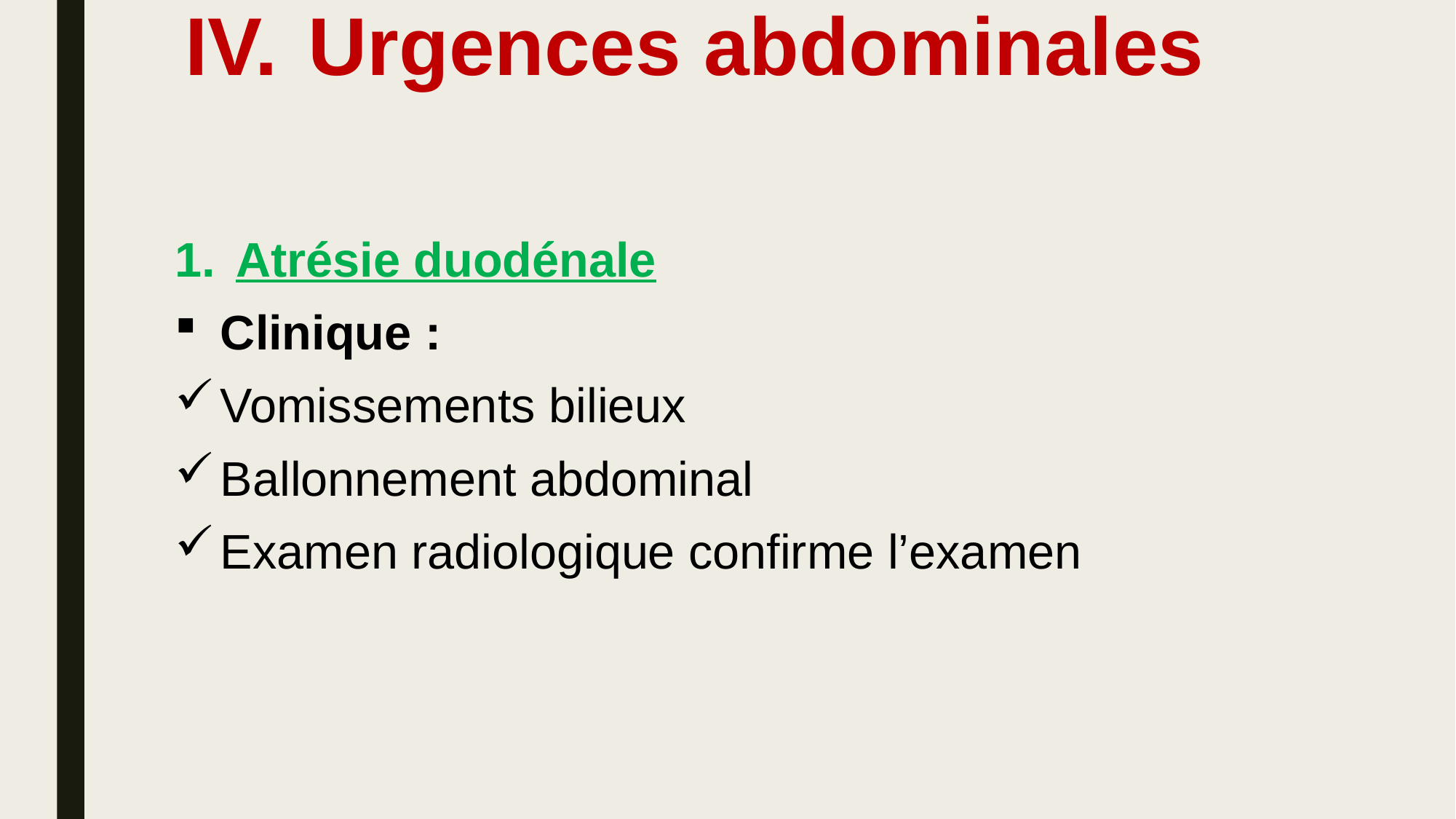

# Urgences abdominales
Atrésie duodénale
Clinique :
Vomissements bilieux
Ballonnement abdominal
Examen radiologique confirme l’examen